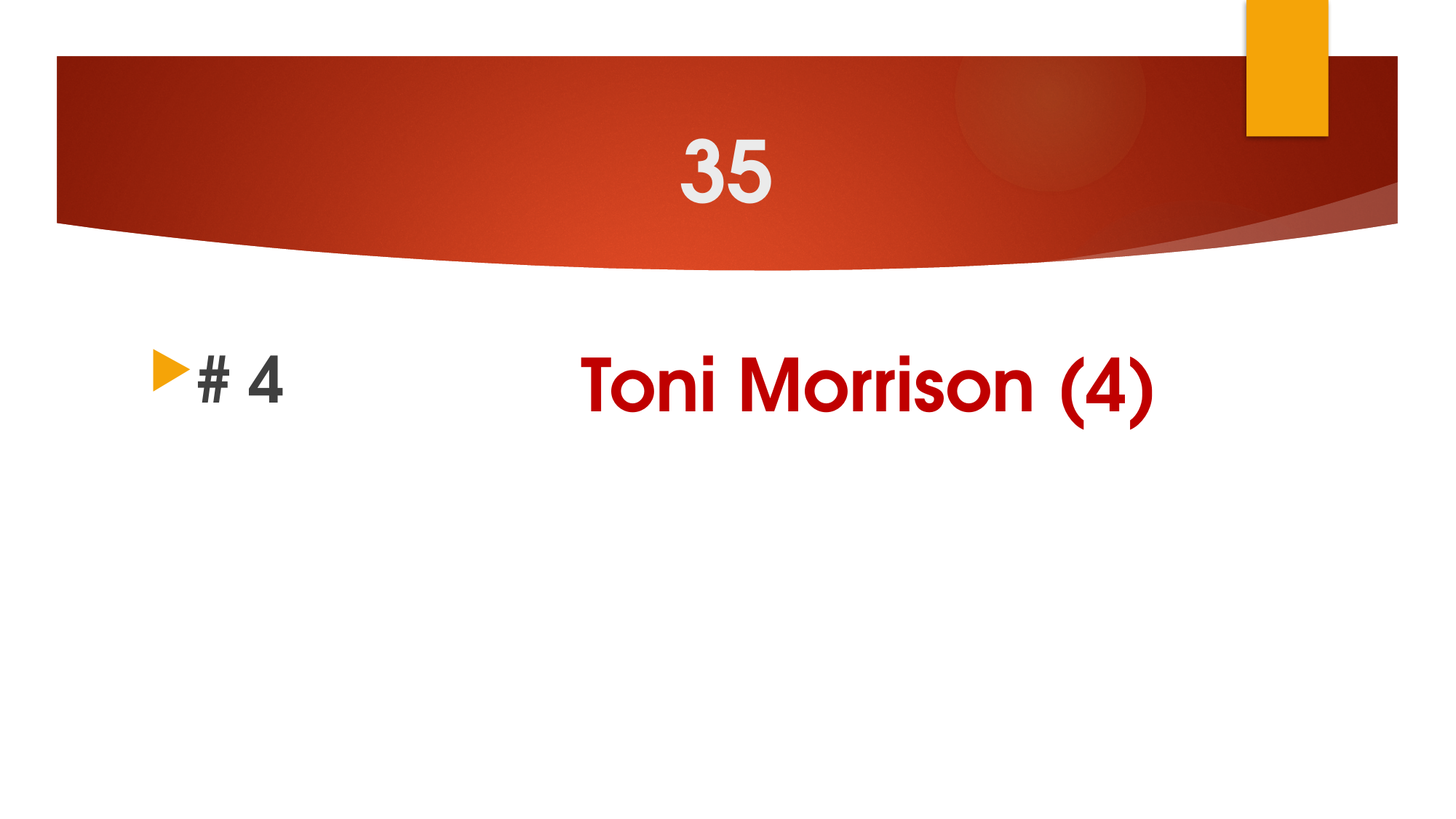

# 35
# 4
Toni Morrison (4)